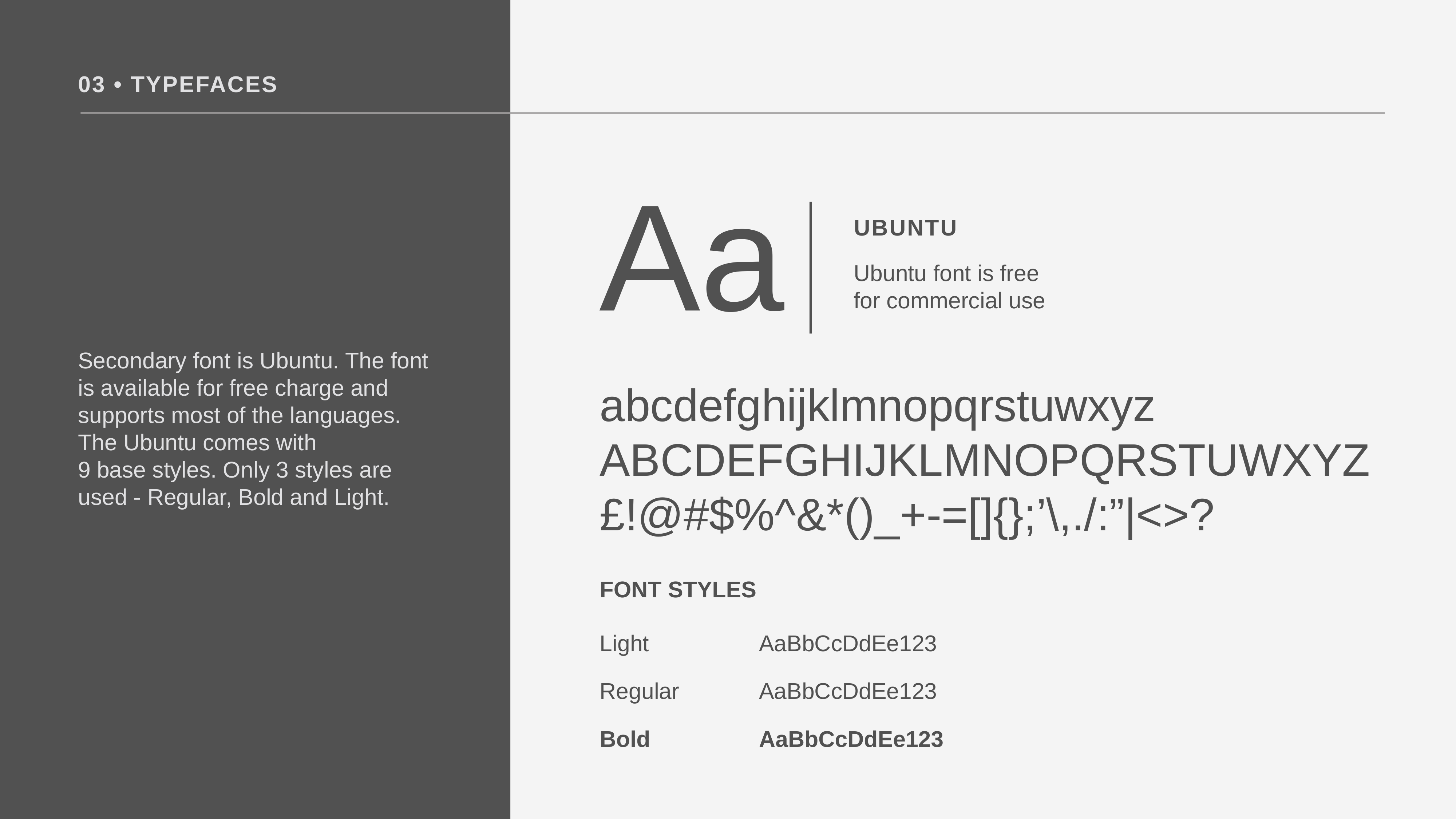

03 • Typefaces
Aa

Ubuntu
Ubuntu font is free
for commercial use
Secondary font is Ubuntu. The font is available for free charge and supports most of the languages.
The Ubuntu comes with
9 base styles. Only 3 styles are
used - Regular, Bold and Light.
abcdefghijklmnopqrstuwxyz ABCDEFGHIJKLMNOPQRSTUWXYZ
£!@#$%^&*()_+-=[]{};’\,./:”|<>?
Font Styles
Light
AaBbCcDdEe123
Regular
AaBbCcDdEe123
Bold
AaBbCcDdEe123